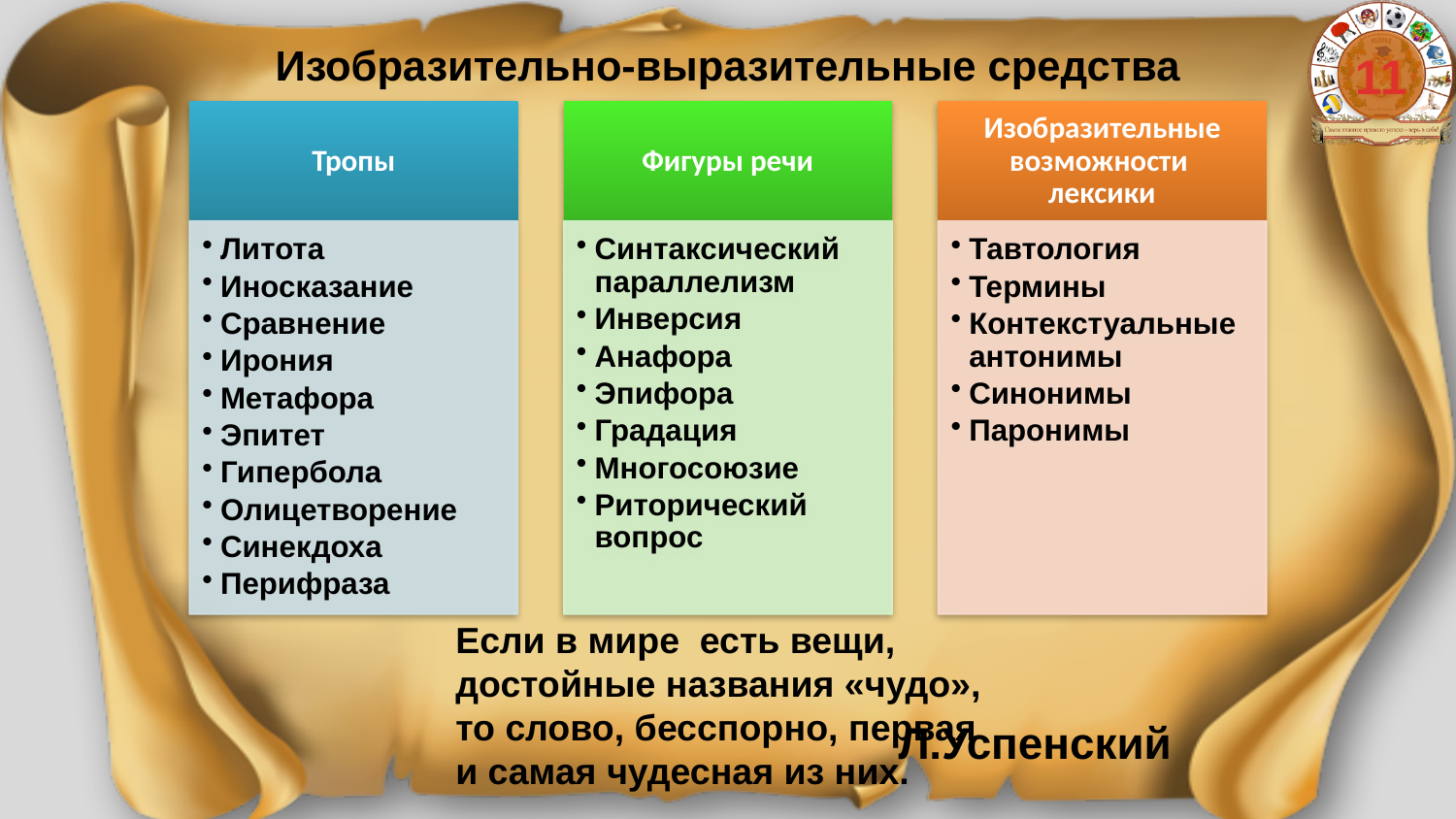

# Изобразительно-выразительные средства
Тропы
Литота
Иносказание
Сравнение
Ирония
Метафора
Эпитет
Гипербола
Олицетворение
Синекдоха
Перифраза
Фигуры речи
Синтаксический параллелизм
Инверсия
Анафора
Эпифора
Градация
Многосоюзие
Риторический вопрос
Изобразительные возможности  лексики
Тавтология
Термины
Контекстуальные антонимы
Синонимы
Паронимы
Если в мире  есть вещи,
достойные названия «чудо»,
то слово, бесспорно, первая
и самая чудесная из них.

Л.Успенский